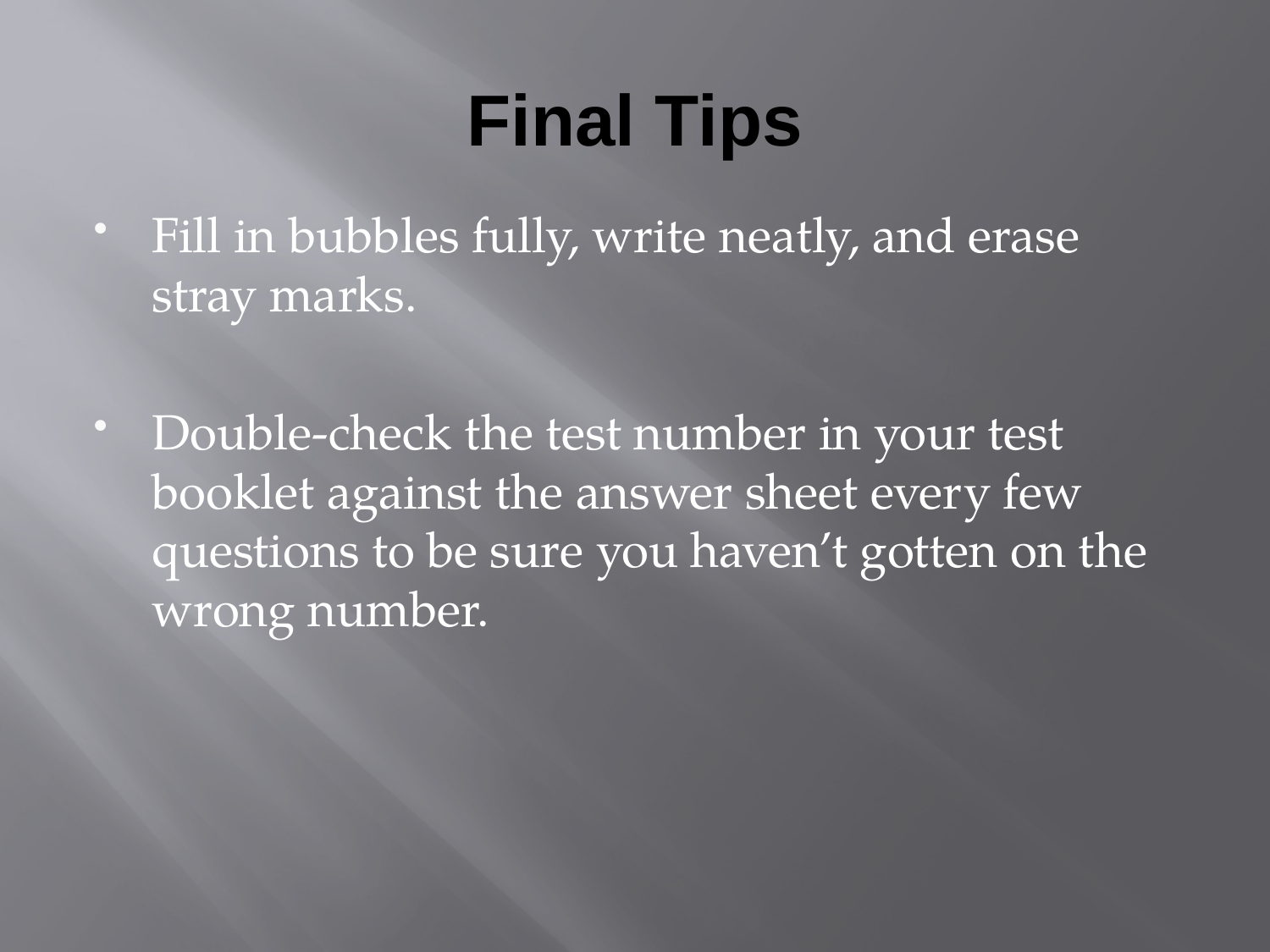

# Final Tips
Fill in bubbles fully, write neatly, and erase stray marks.

Double-check the test number in your test booklet against the answer sheet every few questions to be sure you haven’t gotten on the wrong number.